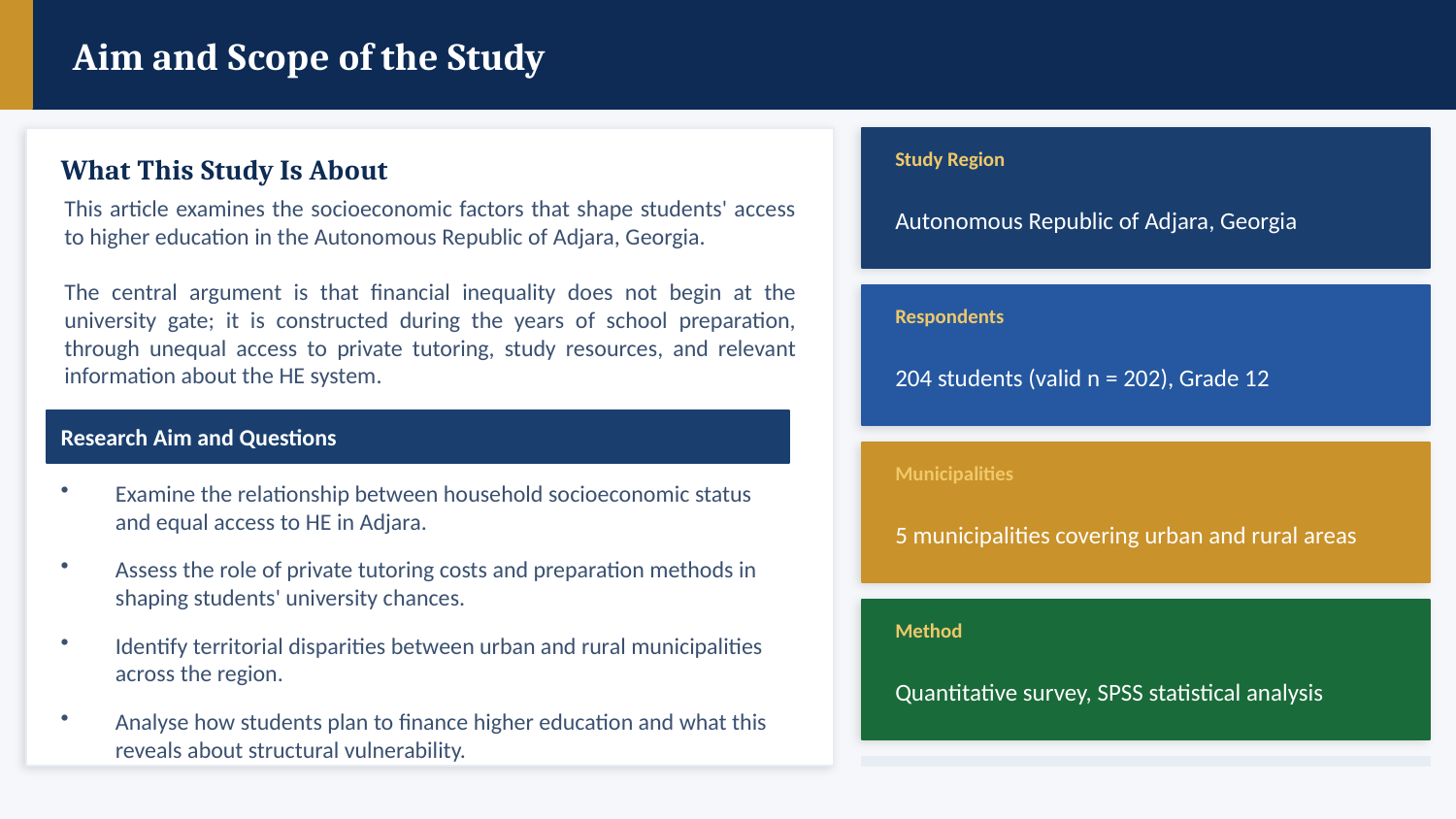

Aim and Scope of the Study

Study Region
What This Study Is About
Autonomous Republic of Adjara, Georgia
This article examines the socioeconomic factors that shape students' access to higher education in the Autonomous Republic of Adjara, Georgia.

The central argument is that financial inequality does not begin at the university gate; it is constructed during the years of school preparation, through unequal access to private tutoring, study resources, and relevant information about the HE system.

Respondents
204 students (valid n = 202), Grade 12

Research Aim and Questions

Municipalities
Examine the relationship between household socioeconomic status and equal access to HE in Adjara.
Assess the role of private tutoring costs and preparation methods in shaping students' university chances.
Identify territorial disparities between urban and rural municipalities across the region.
Analyse how students plan to finance higher education and what this reveals about structural vulnerability.
5 municipalities covering urban and rural areas

Method
Quantitative survey, SPSS statistical analysis